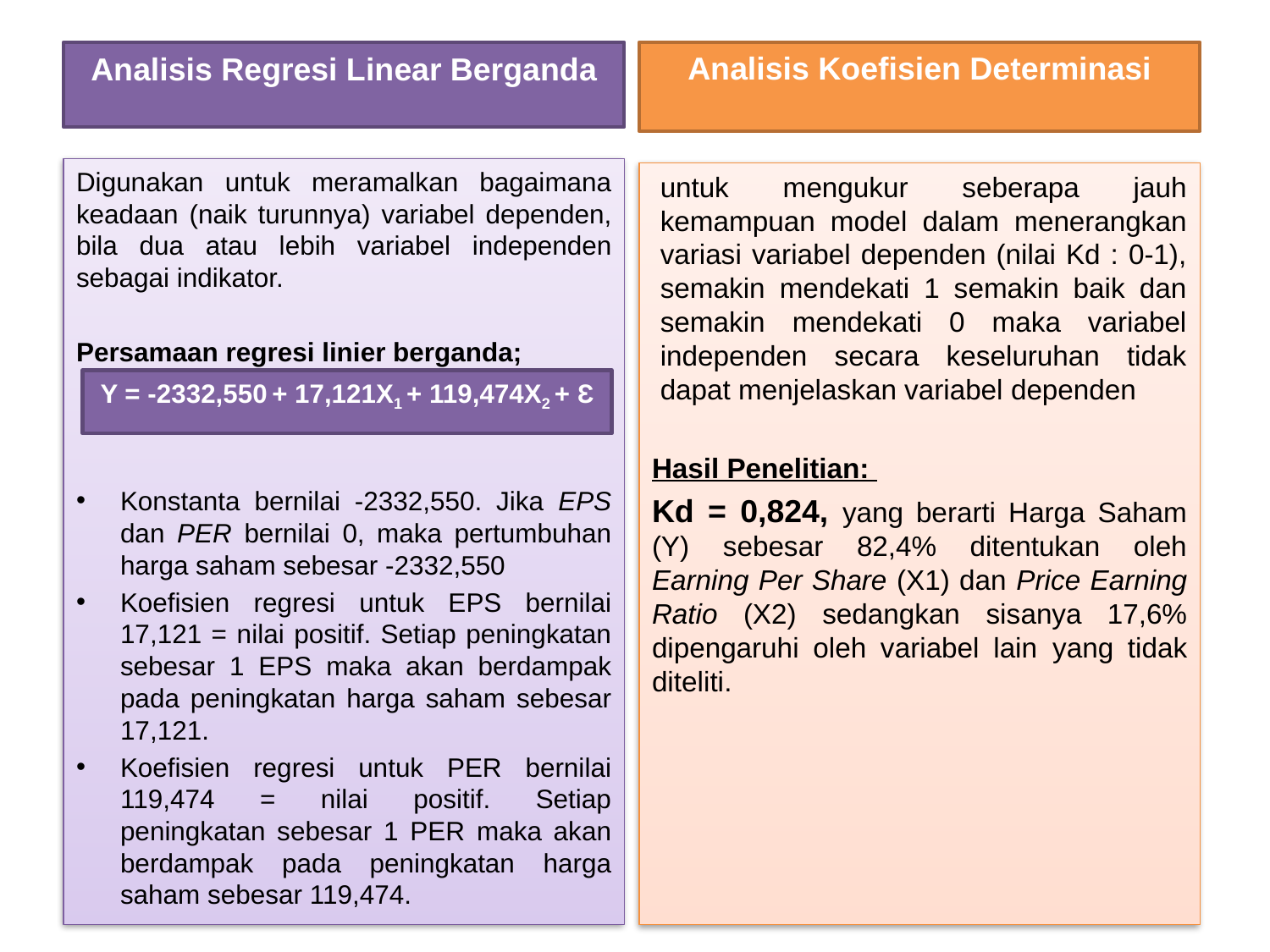

Analisis Regresi Linear Berganda

Analisis Koefisien Determinasi

Digunakan untuk meramalkan bagaimana keadaan (naik turunnya) variabel dependen, bila dua atau lebih variabel independen sebagai indikator.

Persamaan regresi linier berganda;

Konstanta bernilai -2332,550. Jika EPS dan PER bernilai 0, maka pertumbuhan harga saham sebesar -2332,550
Koefisien regresi untuk EPS bernilai 17,121 = nilai positif. Setiap peningkatan sebesar 1 EPS maka akan berdampak pada peningkatan harga saham sebesar 17,121.
Koefisien regresi untuk PER bernilai 119,474 = nilai positif. Setiap peningkatan sebesar 1 PER maka akan berdampak pada peningkatan harga saham sebesar 119,474.

untuk mengukur seberapa jauh kemampuan model dalam menerangkan variasi variabel dependen (nilai Kd : 0-1), semakin mendekati 1 semakin baik dan semakin mendekati 0 maka variabel independen secara keseluruhan tidak dapat menjelaskan variabel dependen

Hasil Penelitian:
Kd = 0,824, yang berarti Harga Saham (Y) sebesar 82,4% ditentukan oleh Earning Per Share (X1) dan Price Earning Ratio (X2) sedangkan sisanya 17,6% dipengaruhi oleh variabel lain yang tidak diteliti.

Y = -2332,550 + 17,121X1 + 119,474X2 + Ɛ

| Kd = r2 x 100% |
| --- |